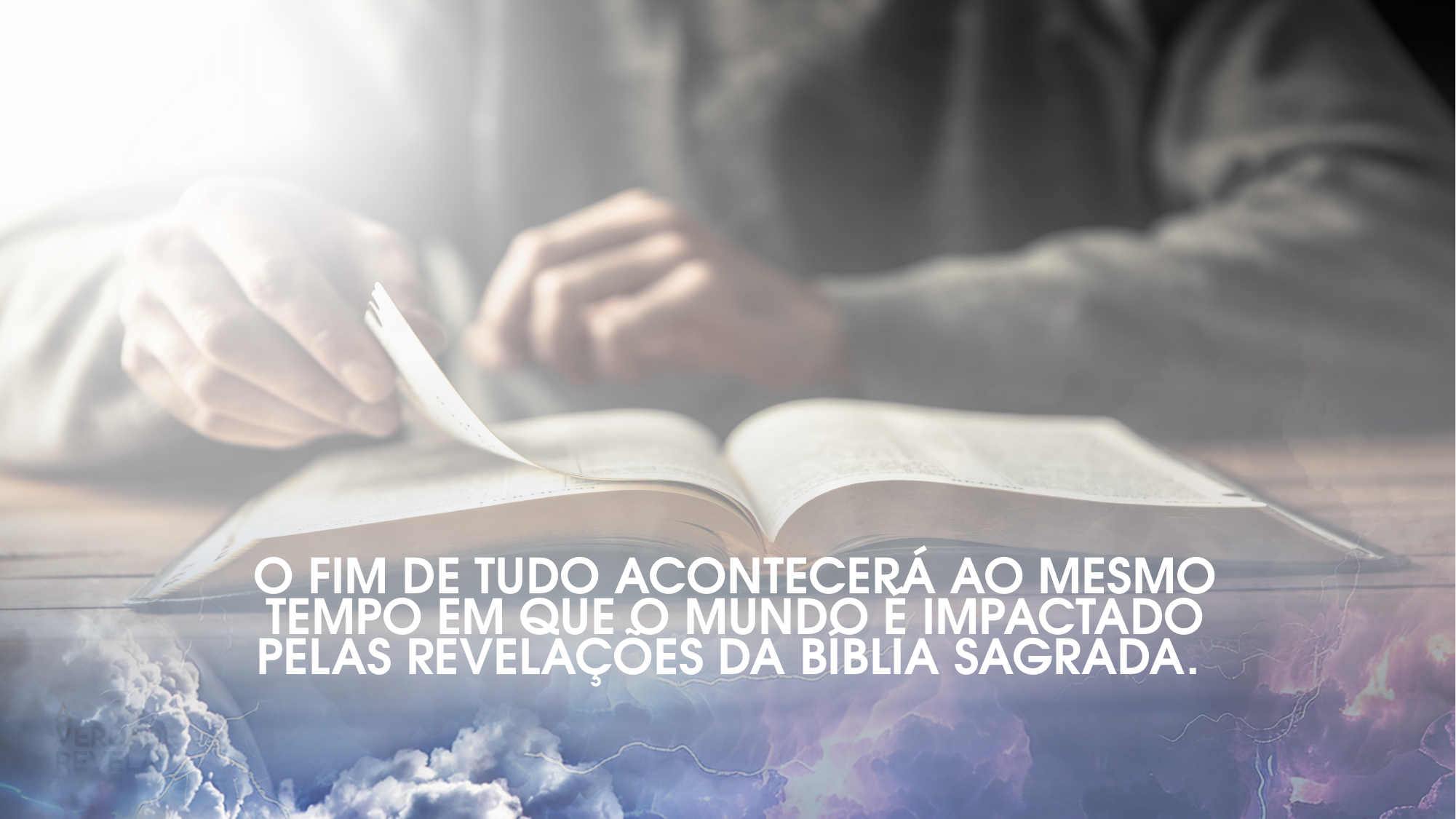

O FIM DE TUDO ACONTECERÁ AO MESMO TEMPO EM QUE O MUNDO É IMPACTADO PELAS REVELAÇÕES DA BÍBLIA SAGRADA.